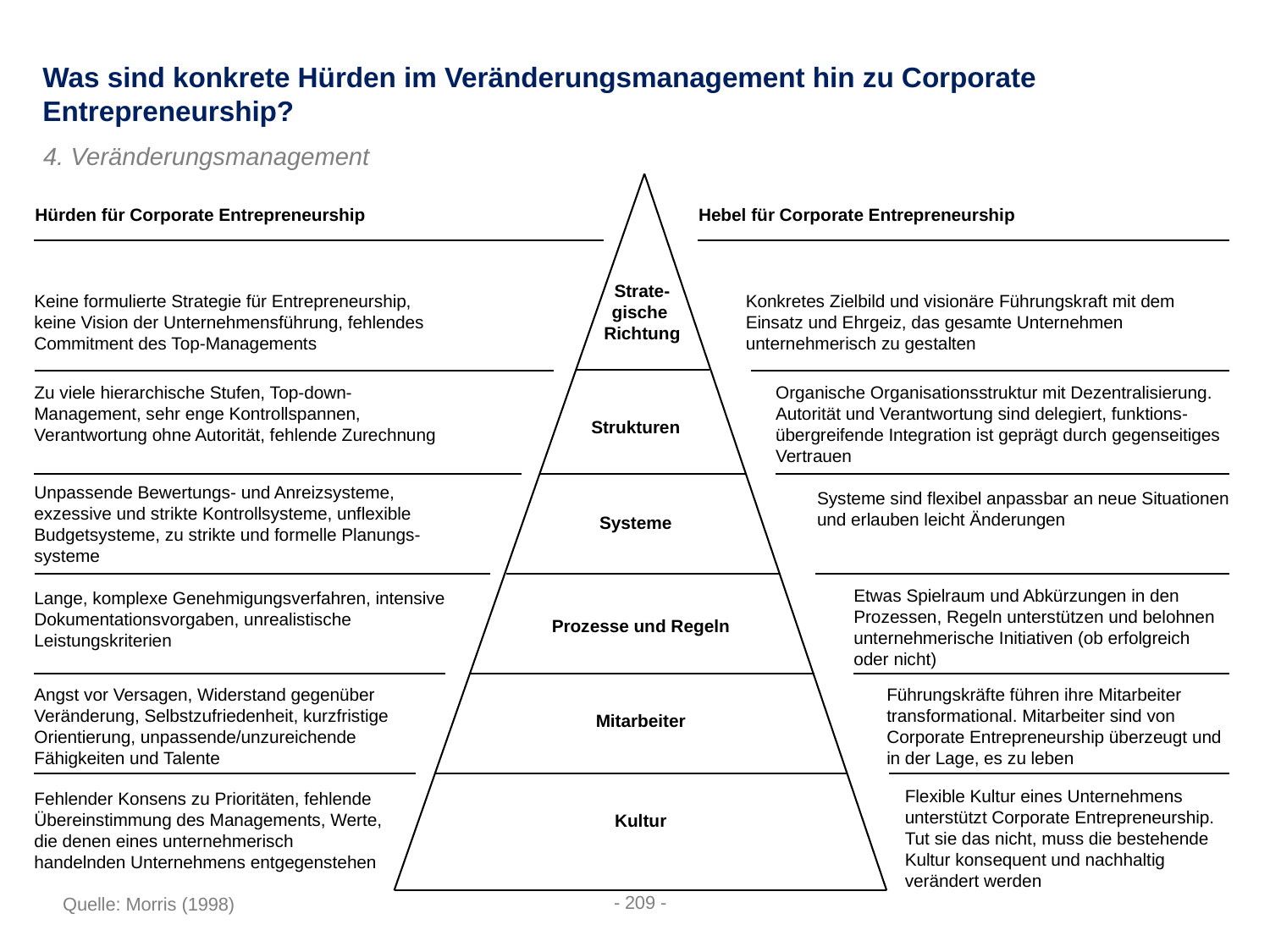

Was sind konkrete Hürden im Veränderungsmanagement hin zu Corporate Entrepreneurship?
4. Veränderungsmanagement
Hürden für Corporate Entrepreneurship
Hebel für Corporate Entrepreneurship
Strate-
gische
Richtung
Keine formulierte Strategie für Entrepreneurship, keine Vision der Unternehmensführung, fehlendes Commitment des Top-Managements
Konkretes Zielbild und visionäre Führungskraft mit dem Einsatz und Ehrgeiz, das gesamte Unternehmen unternehmerisch zu gestalten
Zu viele hierarchische Stufen, Top-down- Management, sehr enge Kontrollspannen, Verantwortung ohne Autorität, fehlende Zurechnung
Organische Organisationsstruktur mit Dezentralisierung. Autorität und Verantwortung sind delegiert, funktions-übergreifende Integration ist geprägt durch gegenseitiges Vertrauen
Strukturen
Unpassende Bewertungs- und Anreizsysteme, exzessive und strikte Kontrollsysteme, unflexible Budgetsysteme, zu strikte und formelle Planungs-systeme
Systeme sind flexibel anpassbar an neue Situationen und erlauben leicht Änderungen
Systeme
Etwas Spielraum und Abkürzungen in den Prozessen, Regeln unterstützen und belohnen unternehmerische Initiativen (ob erfolgreich oder nicht)
Lange, komplexe Genehmigungsverfahren, intensive Dokumentationsvorgaben, unrealistische Leistungskriterien
Prozesse und Regeln
Angst vor Versagen, Widerstand gegenüber Veränderung, Selbstzufriedenheit, kurzfristige Orientierung, unpassende/unzureichende Fähigkeiten und Talente
Führungskräfte führen ihre Mitarbeiter transformational. Mitarbeiter sind von Corporate Entrepreneurship überzeugt und in der Lage, es zu leben
Mitarbeiter
Flexible Kultur eines Unternehmens unterstützt Corporate Entrepreneurship. Tut sie das nicht, muss die bestehende Kultur konsequent und nachhaltig verändert werden
Fehlender Konsens zu Prioritäten, fehlende Übereinstimmung des Managements, Werte, die denen eines unternehmerisch handelnden Unternehmens entgegenstehen
Kultur
- 209 -
Quelle: Morris (1998)